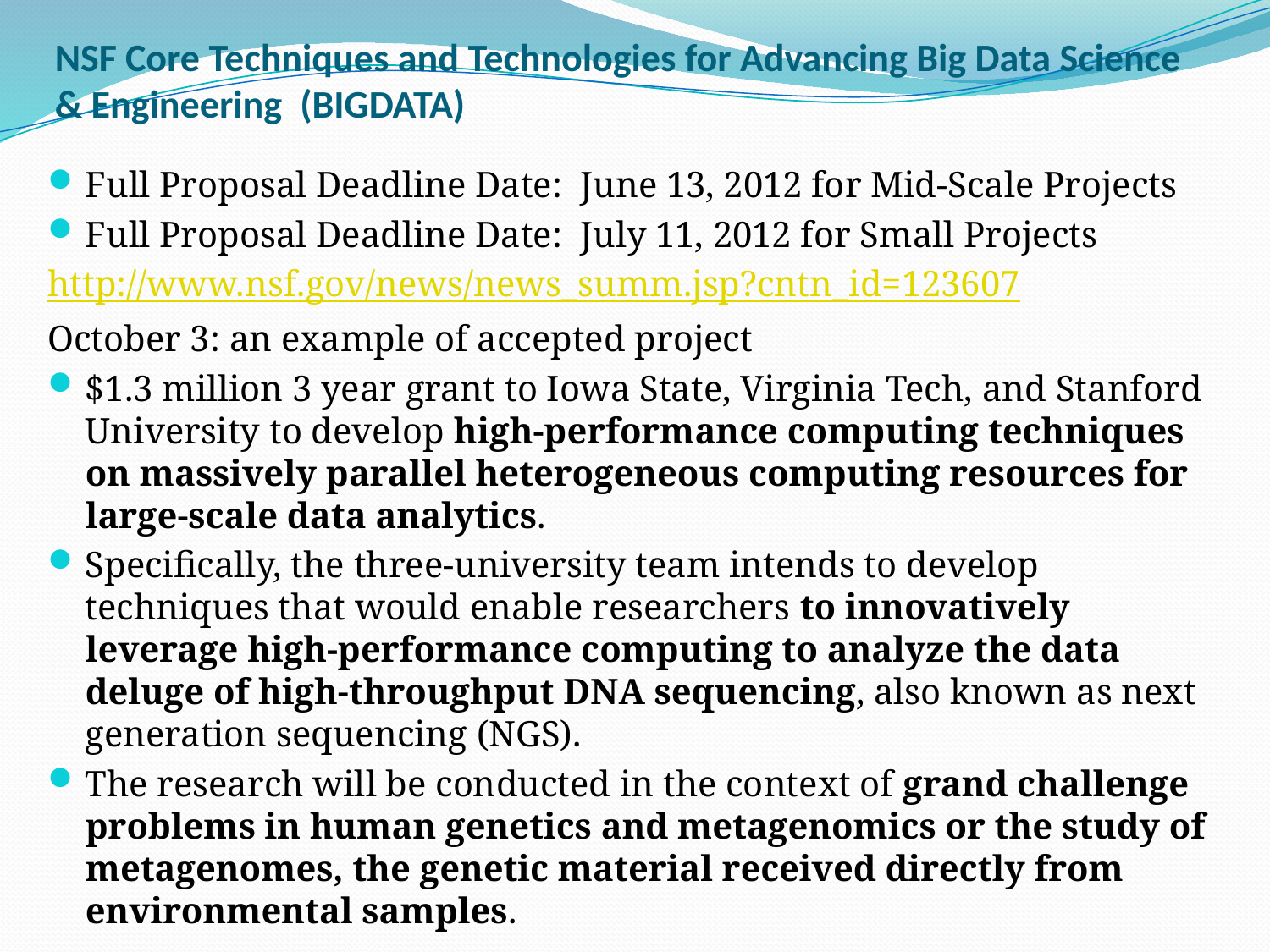

# NSF Core Techniques and Technologies for Advancing Big Data Science & Engineering  (BIGDATA)
Full Proposal Deadline Date:  June 13, 2012 for Mid-Scale Projects
Full Proposal Deadline Date:  July 11, 2012 for Small Projects
http://www.nsf.gov/news/news_summ.jsp?cntn_id=123607
October 3: an example of accepted project
$1.3 million 3 year grant to Iowa State, Virginia Tech, and Stanford University to develop high-performance computing techniques on massively parallel heterogeneous computing resources for large-scale data analytics.
Specifically, the three-university team intends to develop techniques that would enable researchers to innovatively leverage high-performance computing to analyze the data deluge of high-throughput DNA sequencing, also known as next generation sequencing (NGS).
The research will be conducted in the context of grand challenge problems in human genetics and metagenomics or the study of metagenomes, the genetic material received directly from environmental samples.